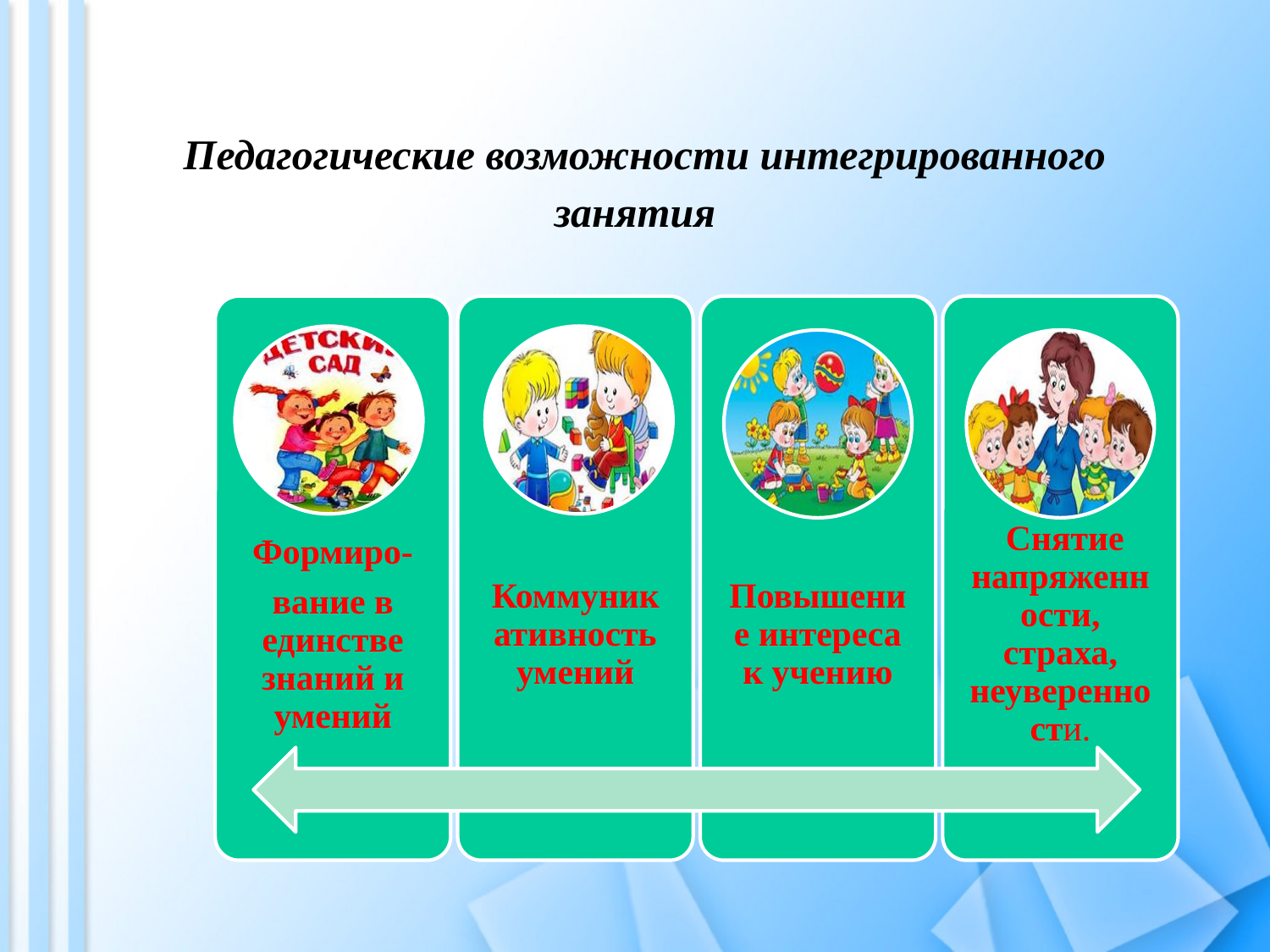

# Педагогические возможности интегрированного занятия
Формиро-
вание в единстве знаний и умений
Коммуникативность умений
Повышение интереса к учению
 Снятие напряженности, страха, неуверенности.